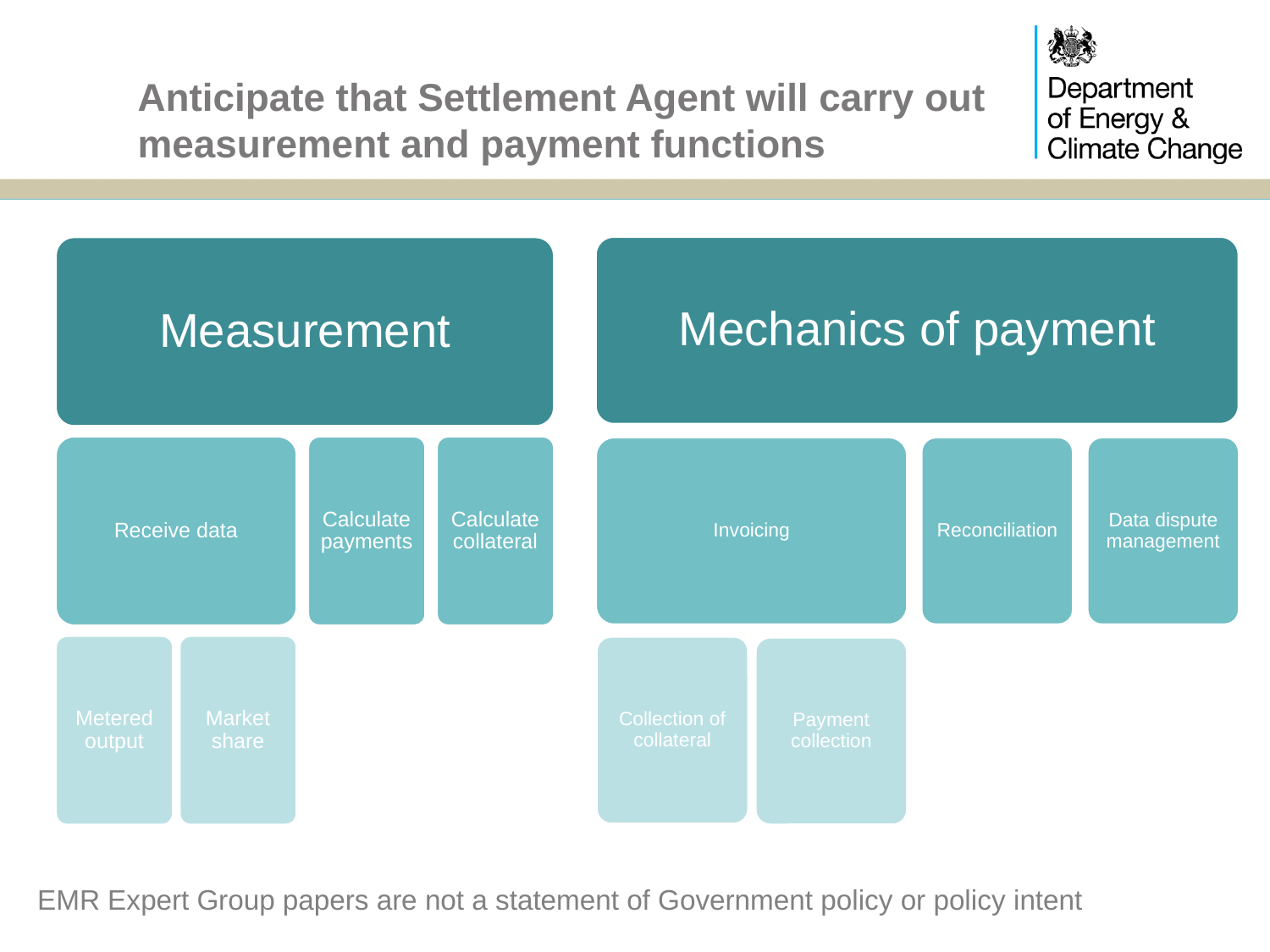

# Anticipate that Settlement Agent will carry out measurement and payment functions
Measurement
Receive data
Metered output
Market share
Calculate payments
Calculate collateral
Mechanics of payment
Invoicing
Collection of collateral
Payment collection
Reconciliation
Data dispute management
EMR Expert Group papers are not a statement of Government policy or policy intent